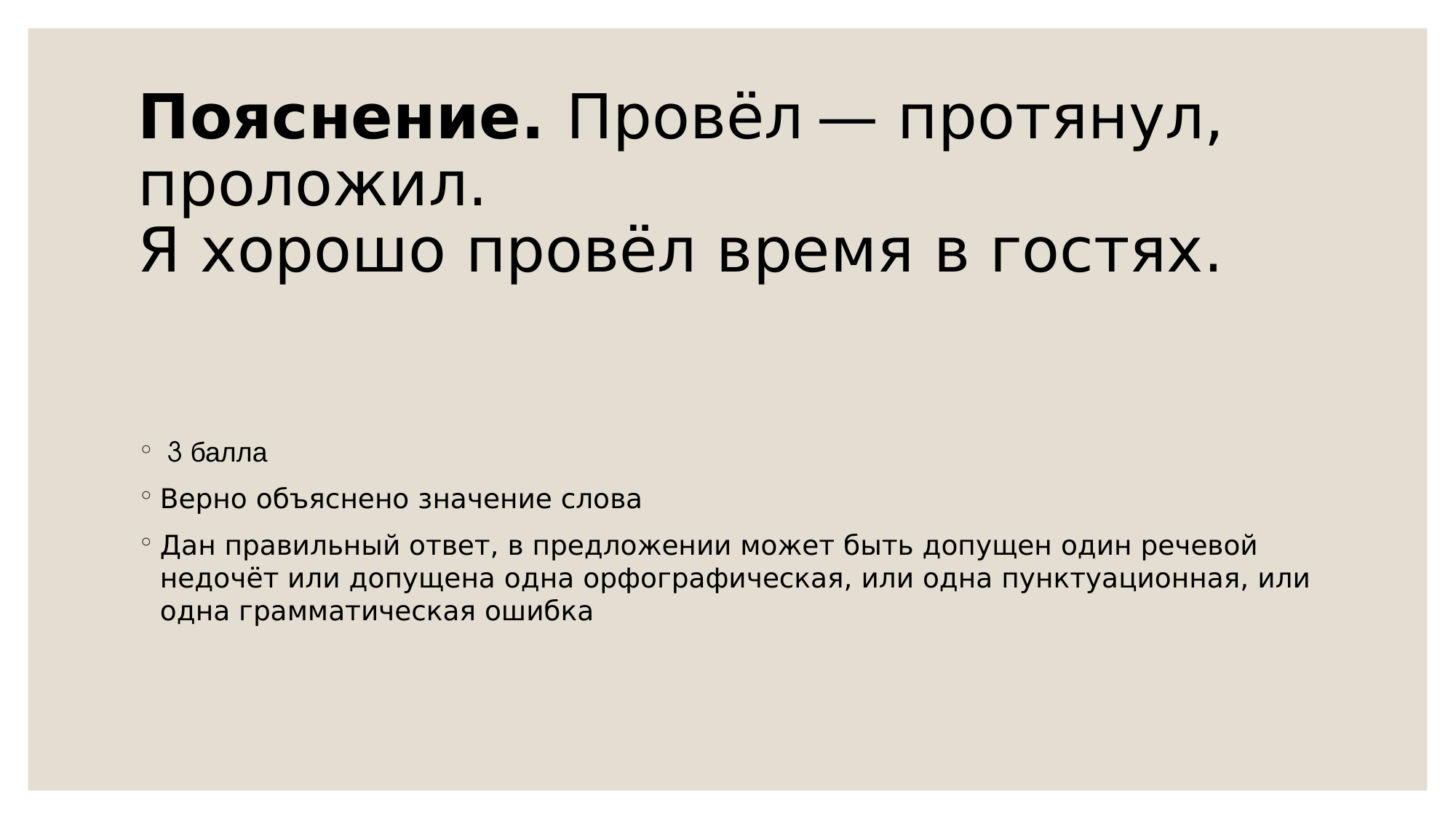

# Пояснение. Провёл — протянул, проложил. Я хорошо провёл время в гостях.
 3 балла
Верно объяснено значение слова
Дан правильный ответ, в предложении может быть допущен один речевой недочёт или допущена одна орфографическая, или одна пунктуационная, или одна грамматическая ошибка